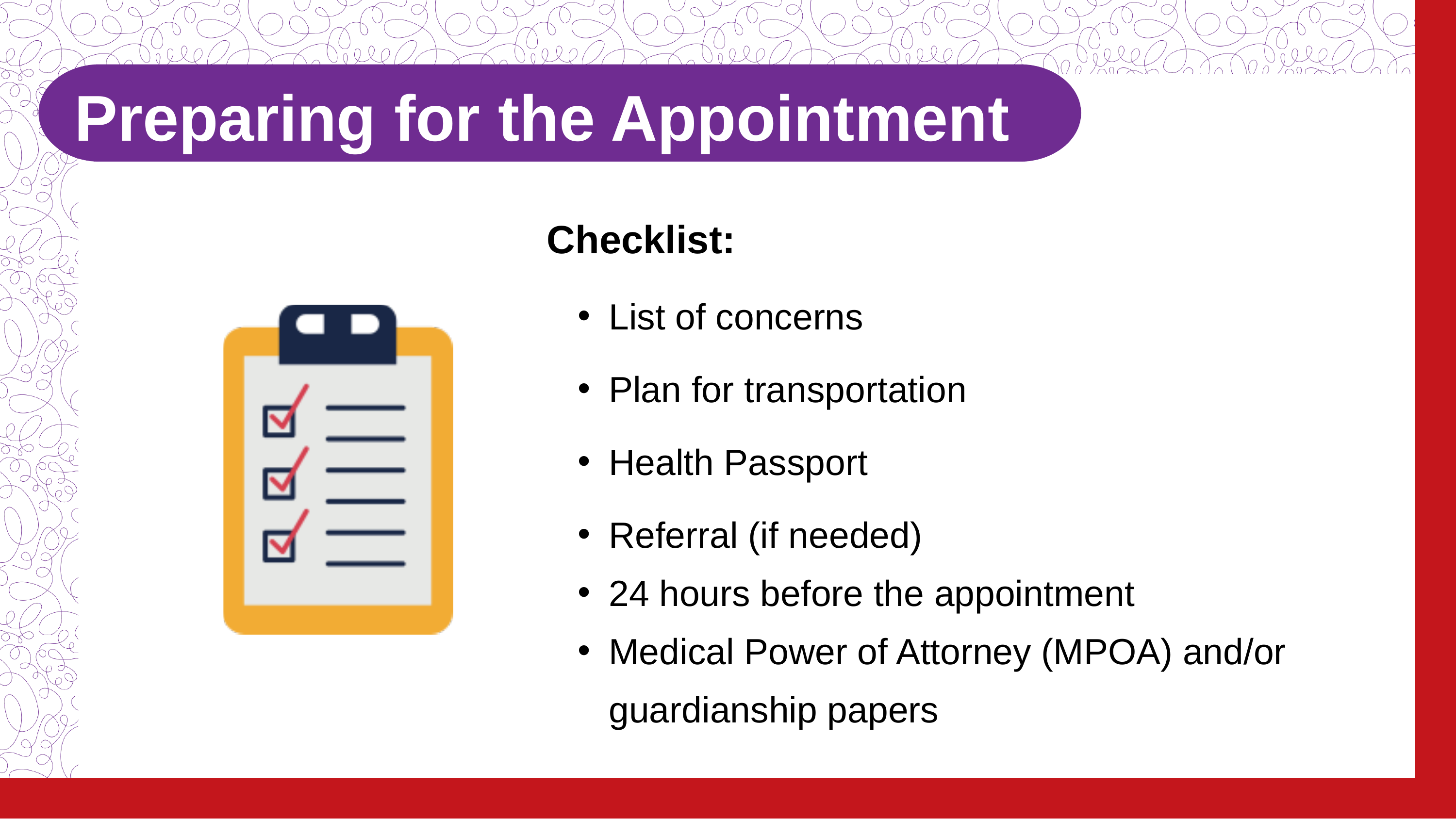

Preparing for the Appointment

Checklist:

List of concerns
Plan for transportation
Health Passport
Referral (if needed)
24 hours before the appointment
Medical Power of Attorney (MPOA) and/or guardianship papers